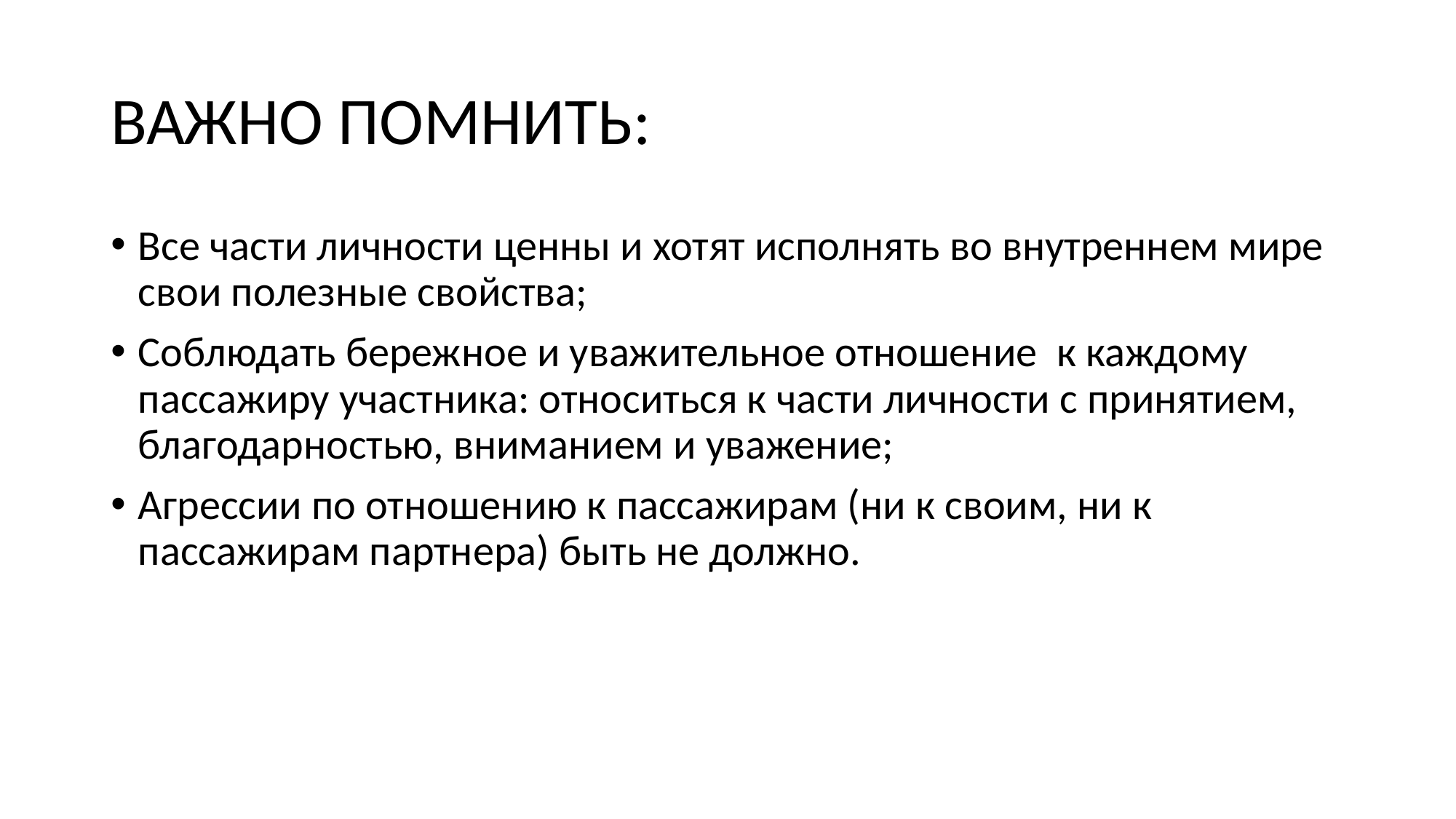

# ВАЖНО ПОМНИТЬ:
Все части личности ценны и хотят исполнять во внутреннем мире свои полезные свойства;
Соблюдать бережное и уважительное отношение  к каждому пассажиру участника: относиться к части личности с принятием, благодарностью, вниманием и уважение;
Агрессии по отношению к пассажирам (ни к своим, ни к пассажирам партнера) быть не должно.